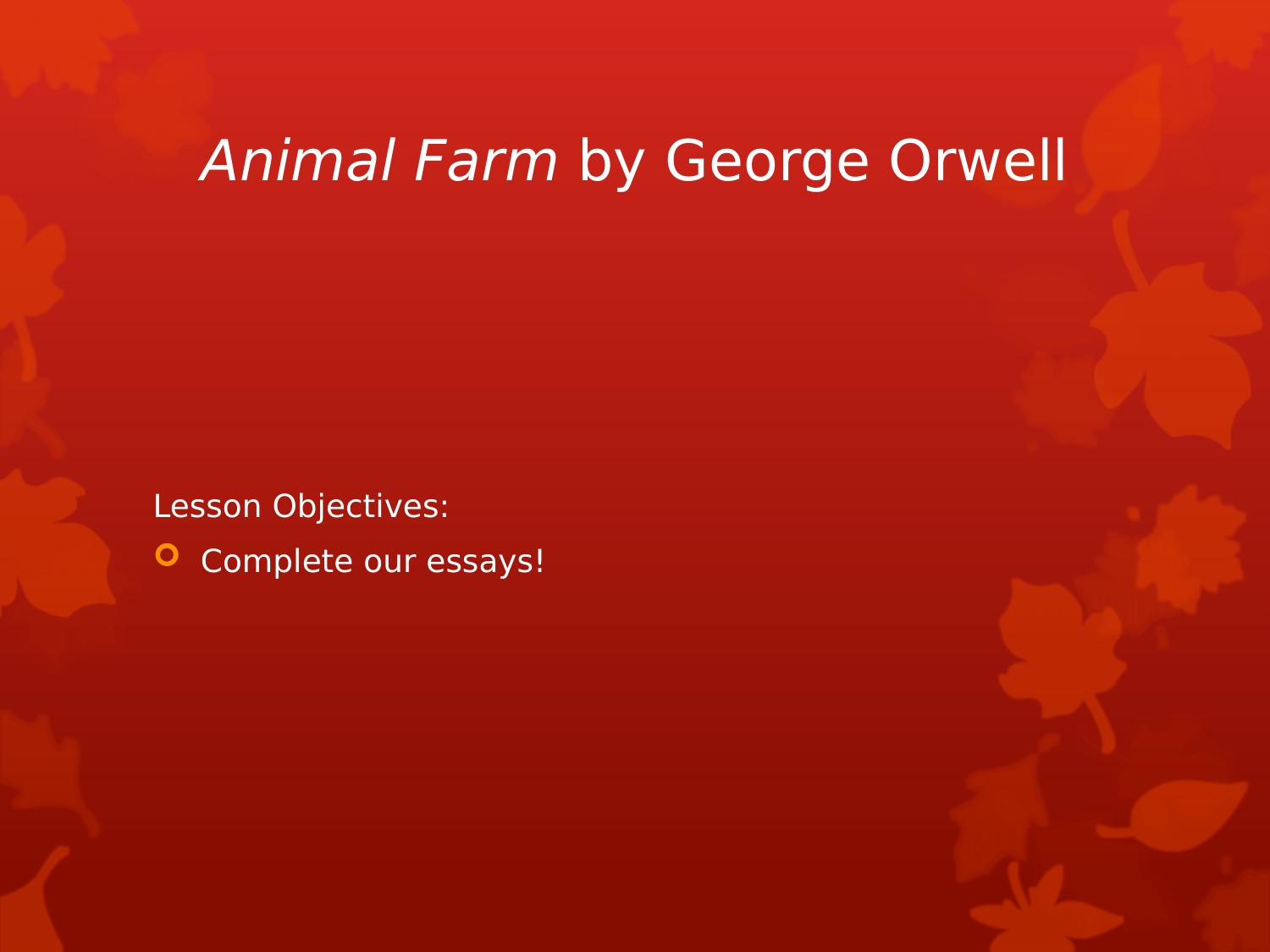

# Animal Farm by George Orwell
Lesson Objectives:
Complete our essays!